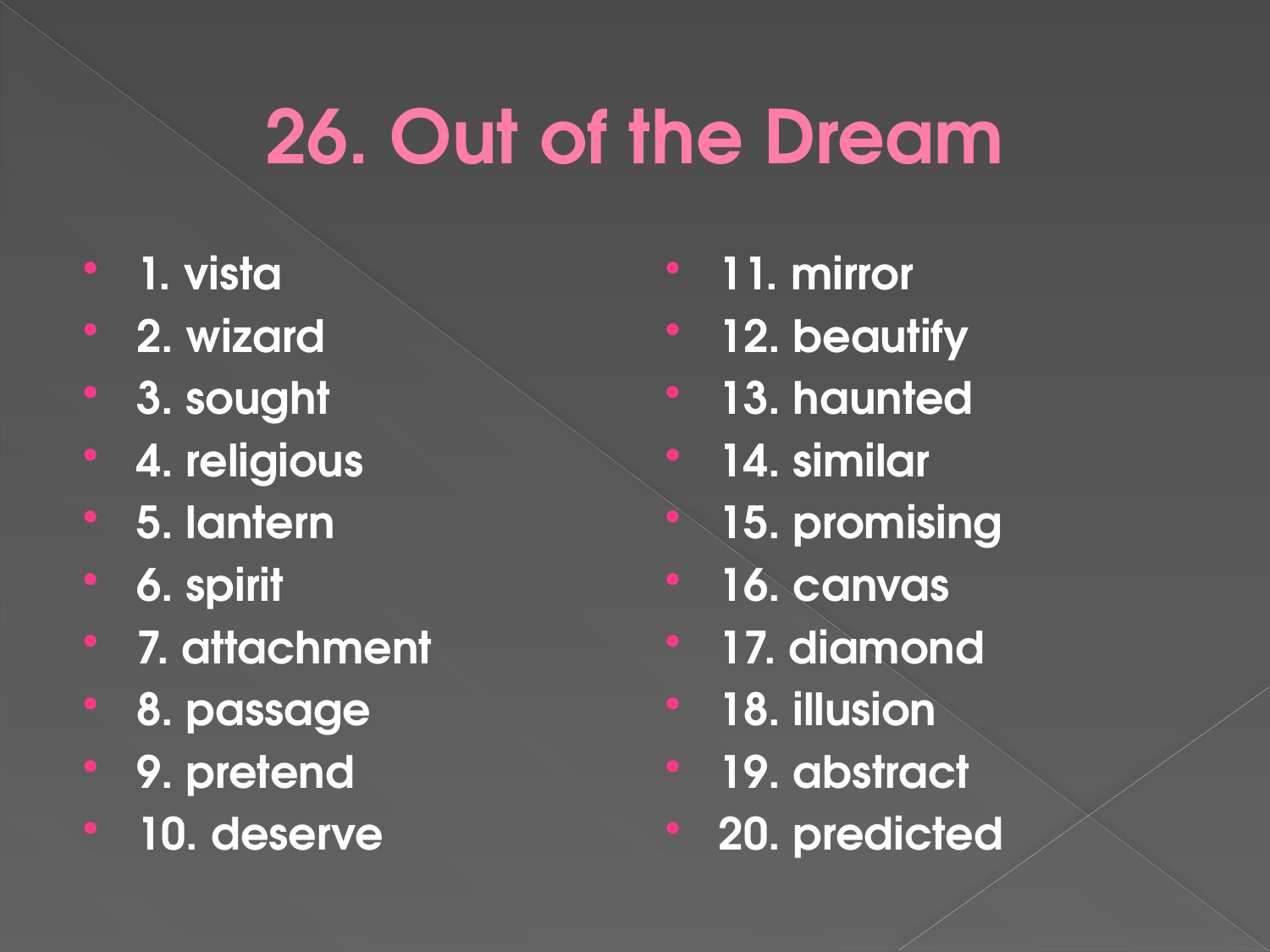

# 26. Out of the Dream
1. vista
2. wizard
3. sought
4. religious
5. lantern
6. spirit
7. attachment
8. passage
9. pretend
10. deserve
11. mirror
12. beautify
13. haunted
14. similar
15. promising
16. canvas
17. diamond
18. illusion
19. abstract
20. predicted